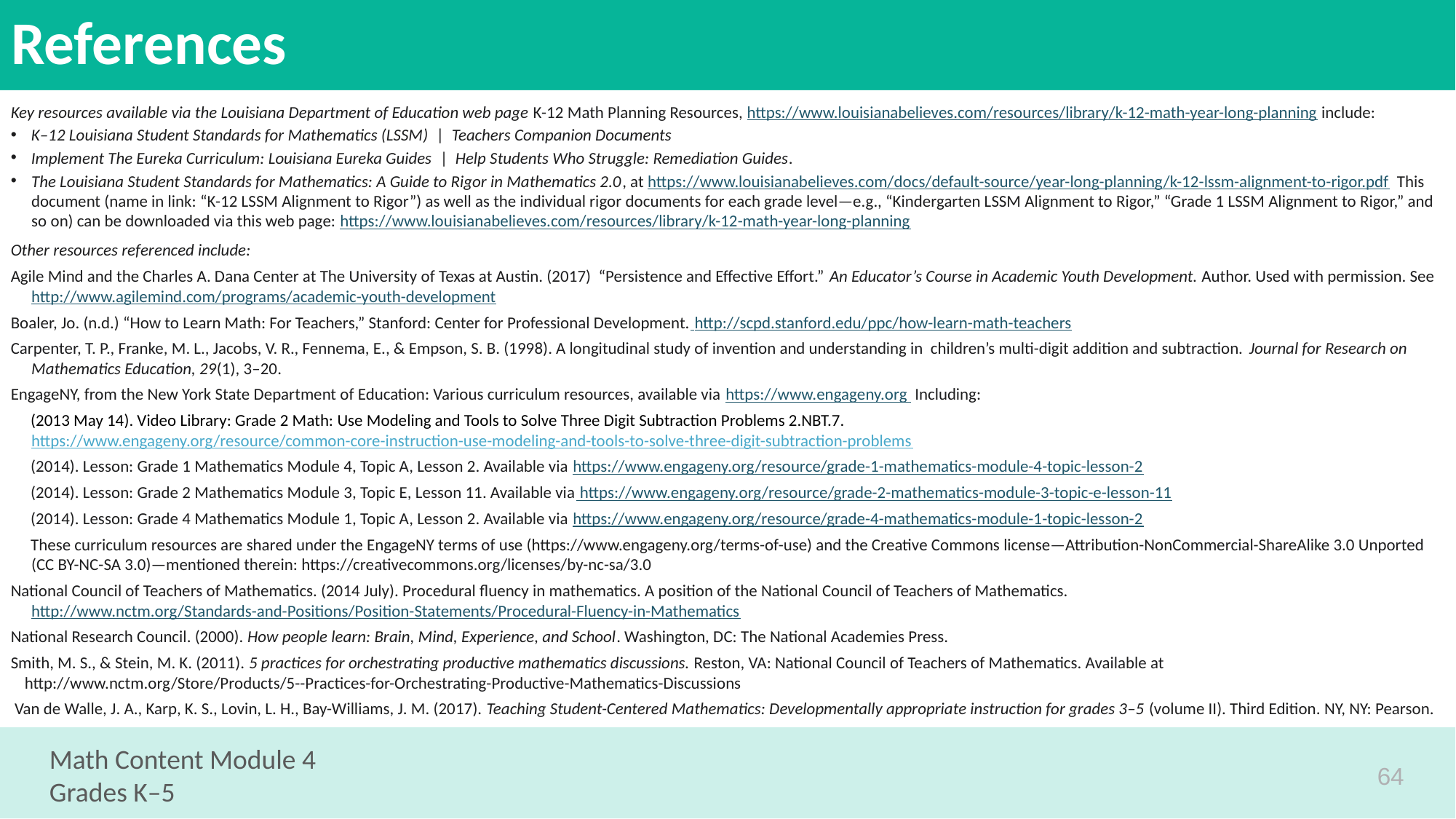

# References
Key resources available via the Louisiana Department of Education web page K-12 Math Planning Resources, https://www.louisianabelieves.com/resources/library/k-12-math-year-long-planning include:
K–12 Louisiana Student Standards for Mathematics (LSSM)  |  Teachers Companion Documents
Implement The Eureka Curriculum: Louisiana Eureka Guides  |  Help Students Who Struggle: Remediation Guides.
The Louisiana Student Standards for Mathematics: A Guide to Rigor in Mathematics 2.0, at https://www.louisianabelieves.com/docs/default-source/year-long-planning/k-12-lssm-alignment-to-rigor.pdf  This document (name in link: “K-12 LSSM Alignment to Rigor”) as well as the individual rigor documents for each grade level—e.g., “Kindergarten LSSM Alignment to Rigor,” “Grade 1 LSSM Alignment to Rigor,” and so on) can be downloaded via this web page: https://www.louisianabelieves.com/resources/library/k-12-math-year-long-planning
Other resources referenced include:
Agile Mind and the Charles A. Dana Center at The University of Texas at Austin. (2017)  “Persistence and Effective Effort.” An Educator’s Course in Academic Youth Development. Author. Used with permission. See http://www.agilemind.com/programs/academic-youth-development
Boaler, Jo. (n.d.) “How to Learn Math: For Teachers,” Stanford: Center for Professional Development. http://scpd.stanford.edu/ppc/how-learn-math-teachers
Carpenter, T. P., Franke, M. L., Jacobs, V. R., Fennema, E., & Empson, S. B. (1998). A longitudinal study of invention and understanding in  children’s multi-digit addition and subtraction. Journal for Research on Mathematics Education, 29(1), 3–20.
EngageNY, from the New York State Department of Education: Various curriculum resources, available via https://www.engageny.org  Including:
(2013 May 14). Video Library: Grade 2 Math: Use Modeling and Tools to Solve Three Digit Subtraction Problems 2.NBT.7. https://www.engageny.org/resource/common-core-instruction-use-modeling-and-tools-to-solve-three-digit-subtraction-problems
(2014). Lesson: Grade 1 Mathematics Module 4, Topic A, Lesson 2. Available via https://www.engageny.org/resource/grade-1-mathematics-module-4-topic-lesson-2
(2014). Lesson: Grade 2 Mathematics Module 3, Topic E, Lesson 11. Available via https://www.engageny.org/resource/grade-2-mathematics-module-3-topic-e-lesson-11
(2014). Lesson: Grade 4 Mathematics Module 1, Topic A, Lesson 2. Available via https://www.engageny.org/resource/grade-4-mathematics-module-1-topic-lesson-2
These curriculum resources are shared under the EngageNY terms of use (https://www.engageny.org/terms-of-use) and the Creative Commons license—Attribution-NonCommercial-ShareAlike 3.0 Unported (CC BY-NC-SA 3.0)—mentioned therein: https://creativecommons.org/licenses/by-nc-sa/3.0
National Council of Teachers of Mathematics. (2014 July). Procedural fluency in mathematics. A position of the National Council of Teachers of Mathematics. http://www.nctm.org/Standards-and-Positions/Position-Statements/Procedural-Fluency-in-Mathematics
National Research Council. (2000). How people learn: Brain, Mind, Experience, and School. Washington, DC: The National Academies Press.
Smith, M. S., & Stein, M. K. (2011). 5 practices for orchestrating productive mathematics discussions. Reston, VA: National Council of Teachers of Mathematics. Available at http://www.nctm.org/Store/Products/5--Practices-for-Orchestrating-Productive-Mathematics-Discussions
 Van de Walle, J. A., Karp, K. S., Lovin, L. H., Bay-Williams, J. M. (2017). Teaching Student-Centered Mathematics: Developmentally appropriate instruction for grades 3–5 (volume II). Third Edition. NY, NY: Pearson.
Math Content Module 4
Grades K–5
64